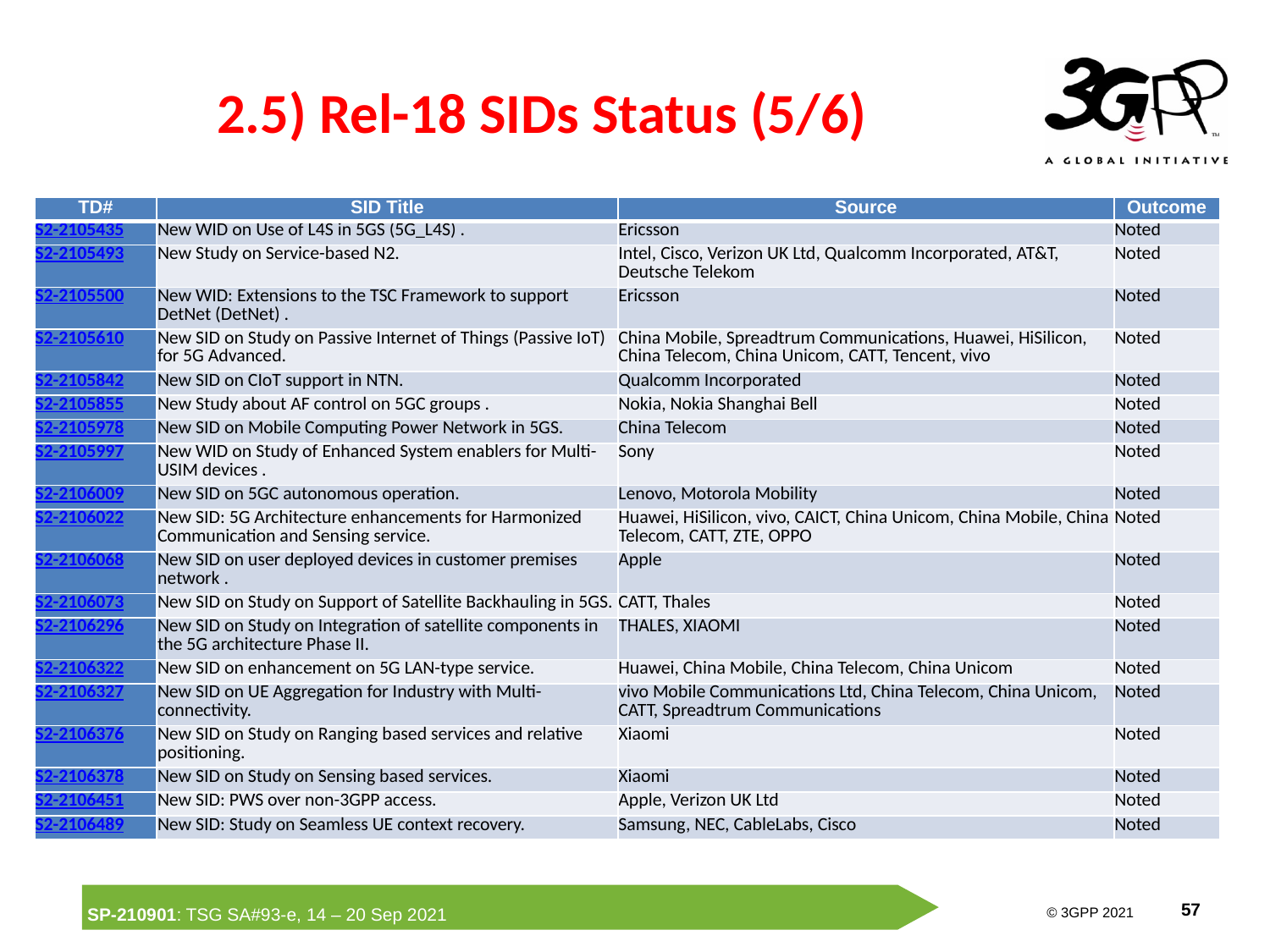

# 2.5) Rel-18 SIDs Status (5/6)
| TD# | SID Title | Source | Outcome |
| --- | --- | --- | --- |
| S2-2105435 | New WID on Use of L4S in 5GS (5G\_L4S) . | Ericsson | Noted |
| S2-2105493 | New Study on Service-based N2. | Intel, Cisco, Verizon UK Ltd, Qualcomm Incorporated, AT&T, Deutsche Telekom | Noted |
| S2-2105500 | New WID: Extensions to the TSC Framework to support DetNet (DetNet) . | Ericsson | Noted |
| S2-2105610 | New SID on Study on Passive Internet of Things (Passive IoT) for 5G Advanced. | China Mobile, Spreadtrum Communications, Huawei, HiSilicon, China Telecom, China Unicom, CATT, Tencent, vivo | Noted |
| S2-2105842 | New SID on CIoT support in NTN. | Qualcomm Incorporated | Noted |
| S2-2105855 | New Study about AF control on 5GC groups . | Nokia, Nokia Shanghai Bell | Noted |
| S2-2105978 | New SID on Mobile Computing Power Network in 5GS. | China Telecom | Noted |
| S2-2105997 | New WID on Study of Enhanced System enablers for Multi-USIM devices . | Sony | Noted |
| S2-2106009 | New SID on 5GC autonomous operation. | Lenovo, Motorola Mobility | Noted |
| S2-2106022 | New SID: 5G Architecture enhancements for Harmonized Communication and Sensing service. | Huawei, HiSilicon, vivo, CAICT, China Unicom, China Mobile, China Telecom, CATT, ZTE, OPPO | Noted |
| S2-2106068 | New SID on user deployed devices in customer premises network . | Apple | Noted |
| S2-2106073 | New SID on Study on Support of Satellite Backhauling in 5GS. | CATT, Thales | Noted |
| S2-2106296 | New SID on Study on Integration of satellite components in the 5G architecture Phase II. | THALES, XIAOMI | Noted |
| S2-2106322 | New SID on enhancement on 5G LAN-type service. | Huawei, China Mobile, China Telecom, China Unicom | Noted |
| S2-2106327 | New SID on UE Aggregation for Industry with Multi-connectivity. | vivo Mobile Communications Ltd, China Telecom, China Unicom, CATT, Spreadtrum Communications | Noted |
| S2-2106376 | New SID on Study on Ranging based services and relative positioning. | Xiaomi | Noted |
| S2-2106378 | New SID on Study on Sensing based services. | Xiaomi | Noted |
| S2-2106451 | New SID: PWS over non-3GPP access. | Apple, Verizon UK Ltd | Noted |
| S2-2106489 | New SID: Study on Seamless UE context recovery. | Samsung, NEC, CableLabs, Cisco | Noted |